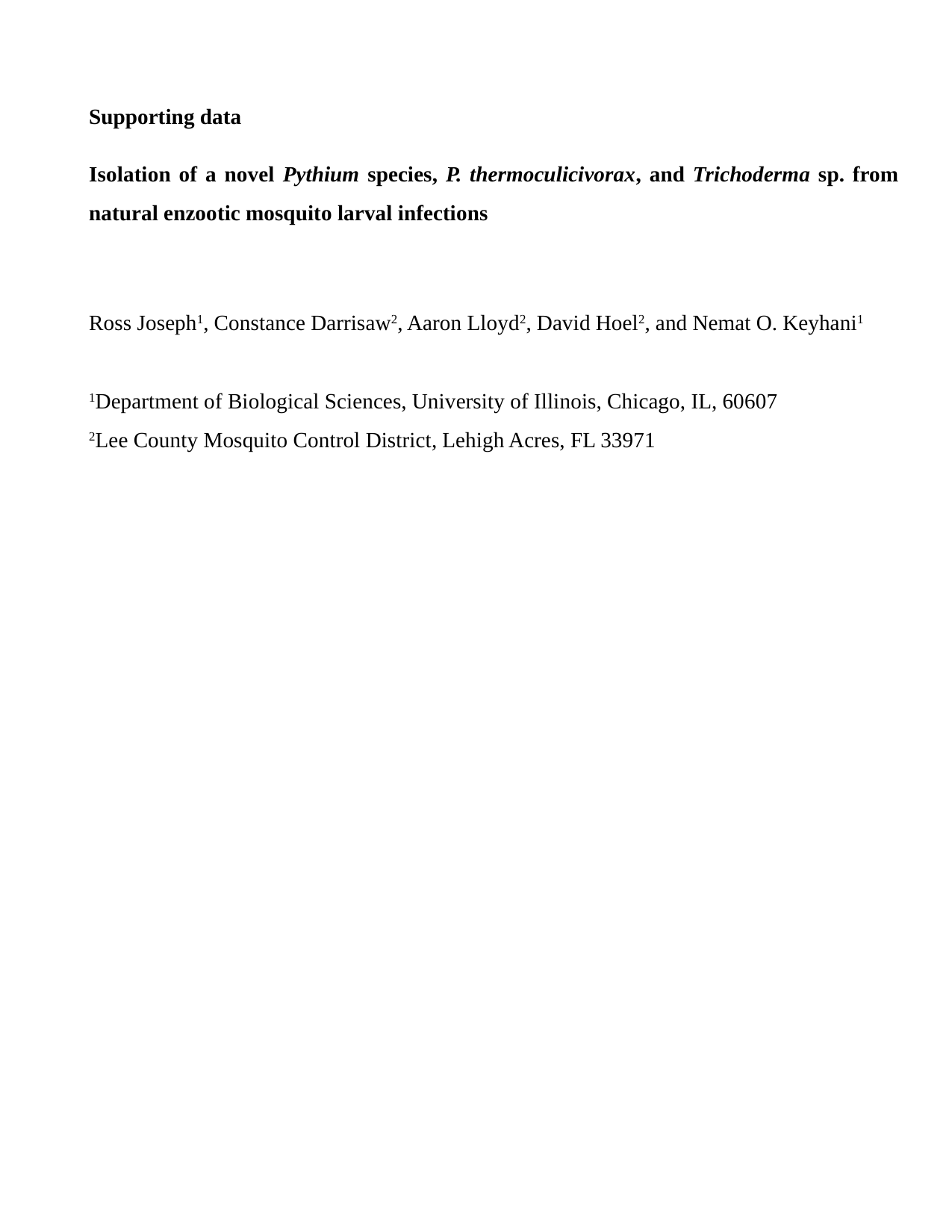

Supporting data
Isolation of a novel Pythium species, P. thermoculicivorax, and Trichoderma sp. from natural enzootic mosquito larval infections

Ross Joseph1, Constance Darrisaw2, Aaron Lloyd2, David Hoel2, and Nemat O. Keyhani1

1Department of Biological Sciences, University of Illinois, Chicago, IL, 60607
2Lee County Mosquito Control District, Lehigh Acres, FL 33971